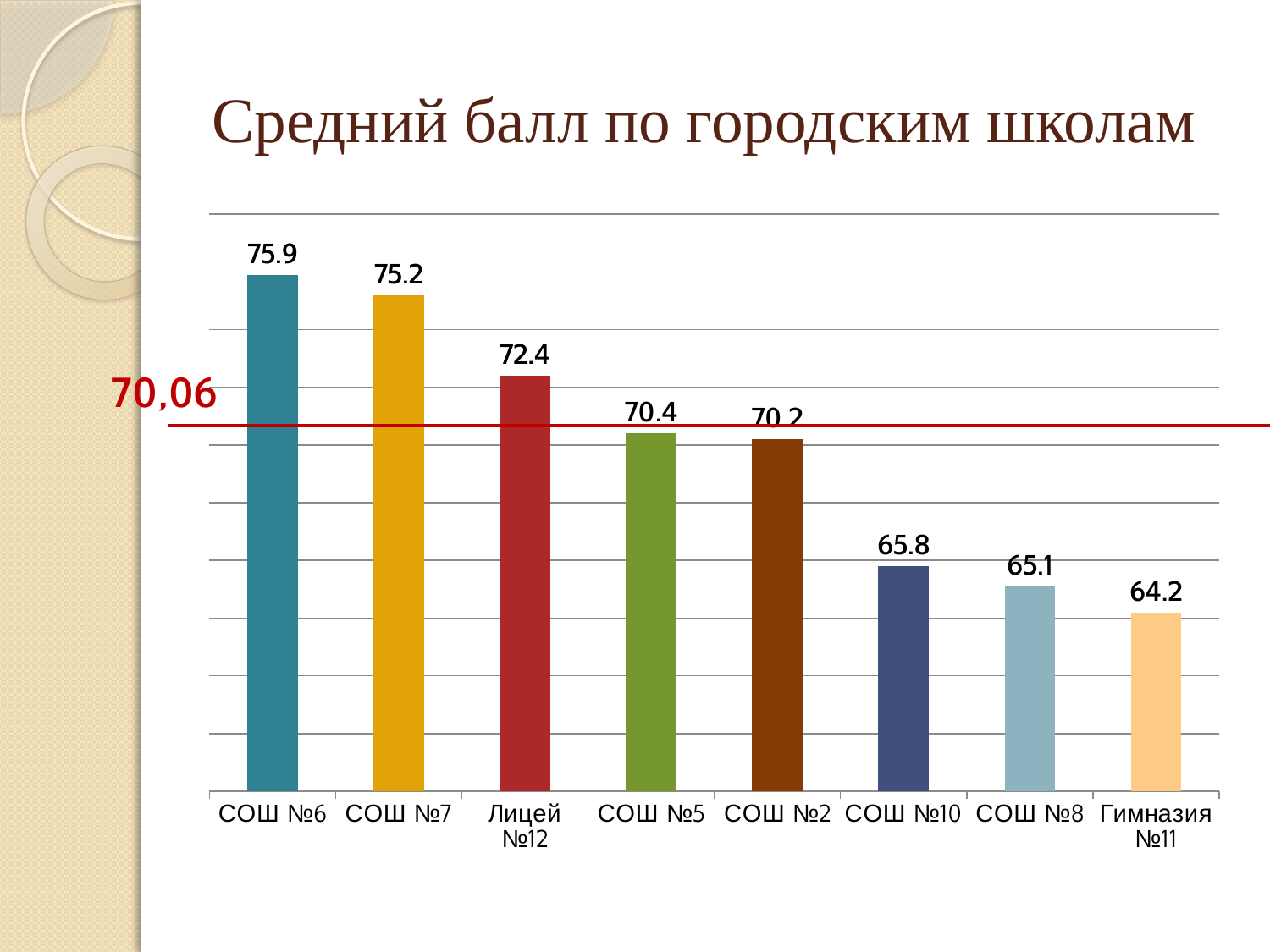

# Средний балл по городским школам

### Chart

| Category |  |
|---|---|
| СОШ №6 | 75.9 |
| СОШ №7 | 75.2 |
| Лицей №12 | 72.4 |
| СОШ №5 | 70.4 |
| СОШ №2 | 70.2 |
| СОШ №10 | 65.8 |
| СОШ №8 | 65.1 |
| Гимназия №11 | 64.2 |

70,06